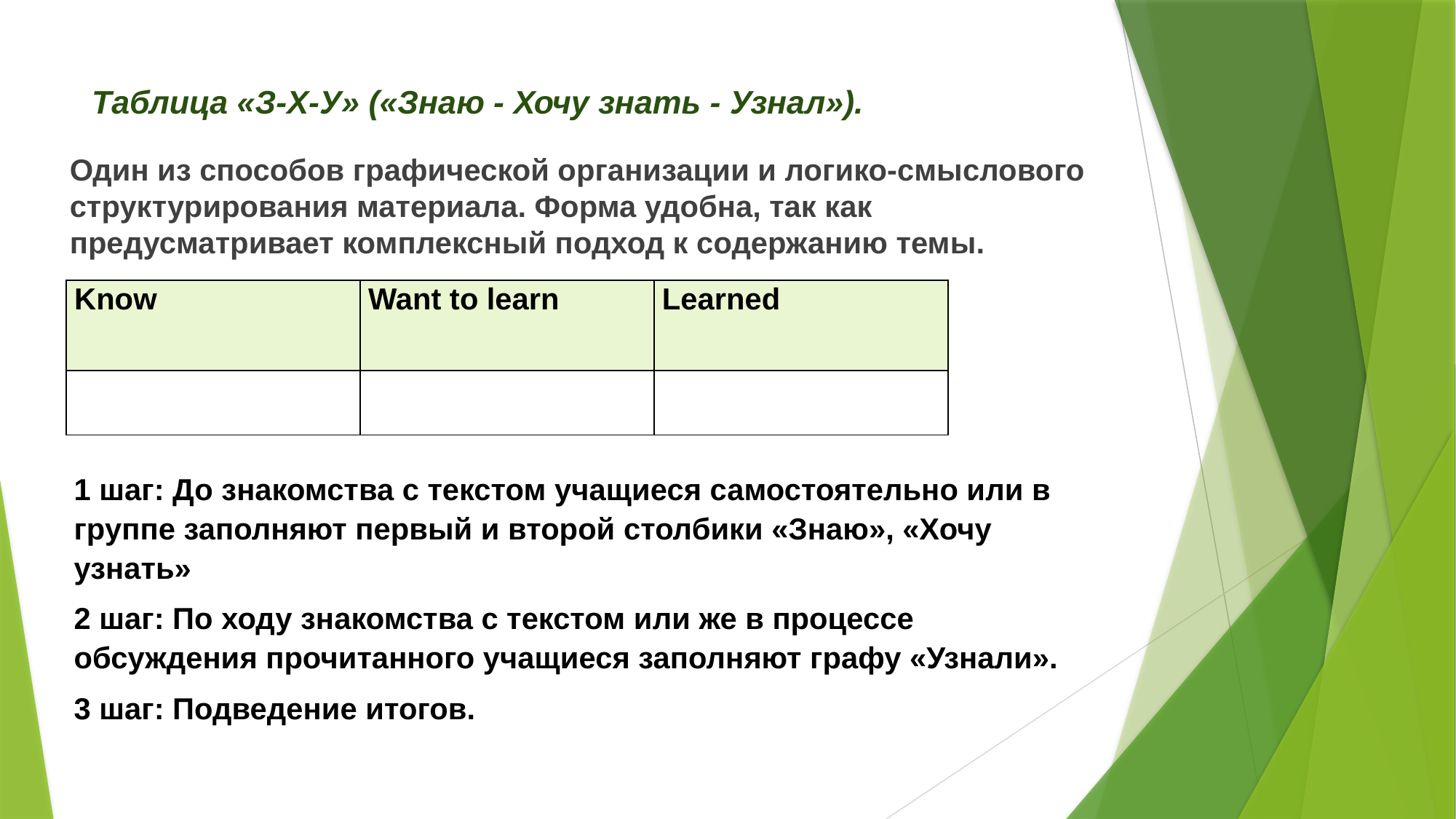

# Таблица «З-Х-У» («Знаю - Хочу знать - Узнал»).
Один из способов графической организации и логико-смыслового структурирования материала. Форма удобна, так как предусматривает комплексный подход к содержанию темы.

| Know | Want to learn | Learned |
| --- | --- | --- |
|  |  |  |
1 шаг: До знакомства с текстом учащиеся самостоятельно или в группе заполняют первый и второй столбики «Знаю», «Хочу узнать»
2 шаг: По ходу знакомства с текстом или же в процессе обсуждения прочитанного учащиеся заполняют графу «Узнали».
3 шаг: Подведение итогов.